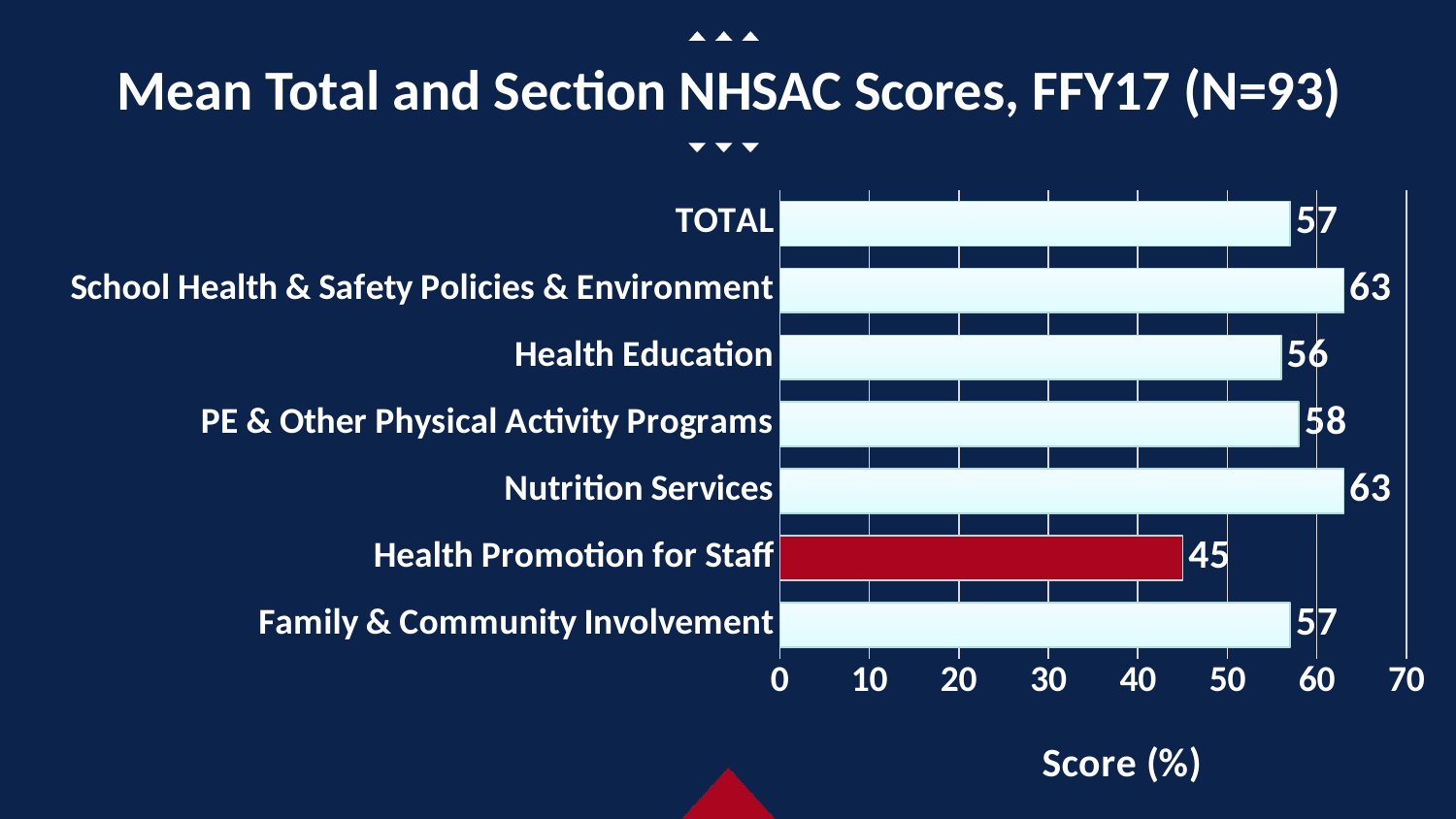

# Mean Total and Section NHSAC Scores, FFY17 (N=93)

### Chart

| Category | Mean Score (%) |
|---|---|
| Family & Community Involvement | 57.0 |
| Health Promotion for Staff | 45.0 |
| Nutrition Services | 63.0 |
| PE & Other Physical Activity Programs | 58.0 |
| Health Education | 56.0 |
| School Health & Safety Policies & Environment | 63.0 |
| TOTAL | 57.0 |